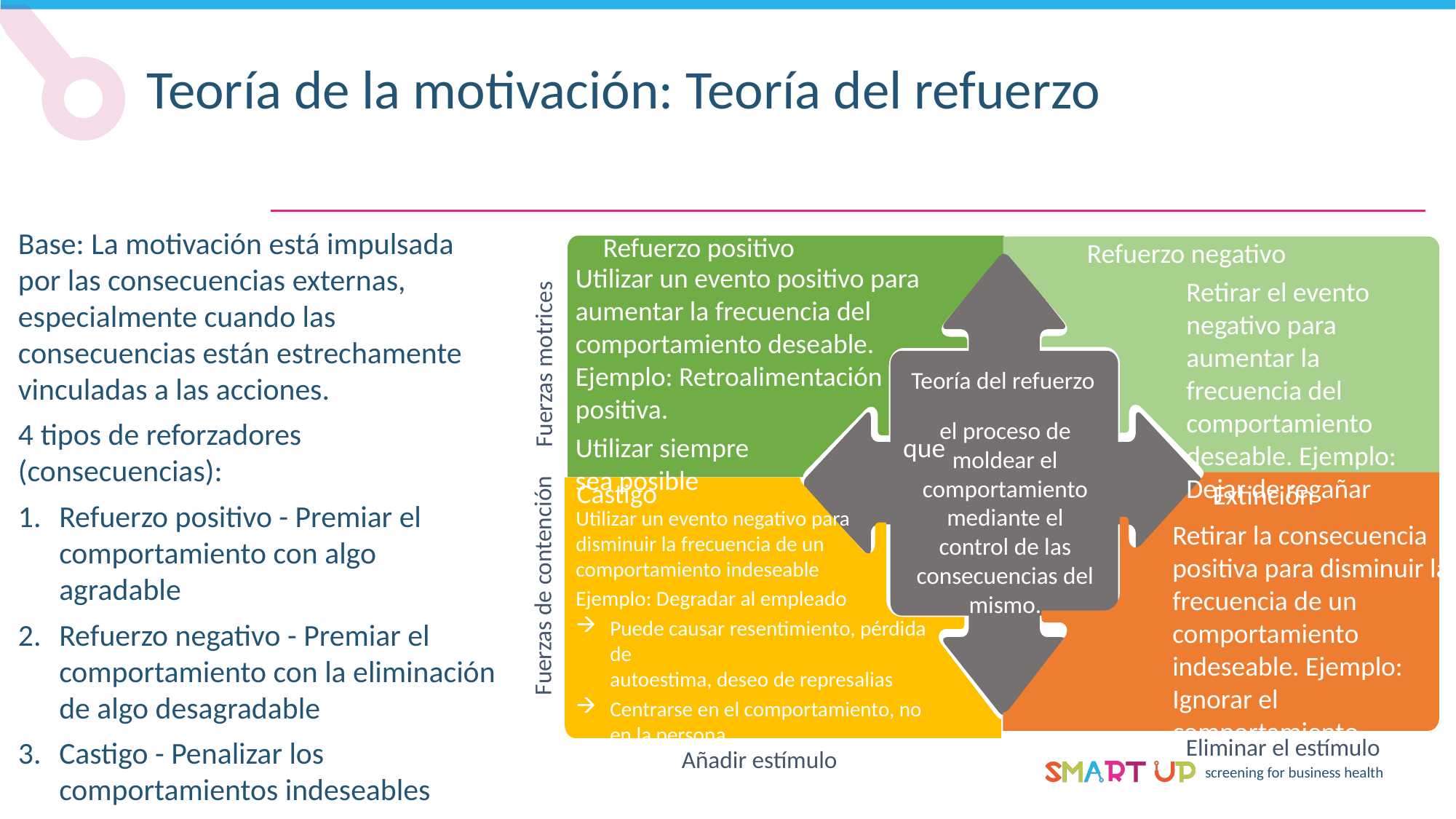

Teoría de la motivación: Teoría del refuerzo
Base: La motivación está impulsada por las consecuencias externas, especialmente cuando las consecuencias están estrechamente vinculadas a las acciones.
4 tipos de reforzadores (consecuencias):
Refuerzo positivo - Premiar el comportamiento con algo agradable
Refuerzo negativo - Premiar el comportamiento con la eliminación de algo desagradable
Castigo - Penalizar los comportamientos indeseables
Extinción - Eliminar cualquier refuerzo para el comportamiento indeseable.
Refuerzo positivo
Refuerzo negativo

Utilizar un evento positivo para aumentar la frecuencia del comportamiento deseable. Ejemplo: Retroalimentación positiva.
Utilizar siempre                         que sea posible

Retirar el evento negativo para aumentar la frecuencia del comportamiento deseable. Ejemplo: Dejar de regañar
Teoría del refuerzo
el proceso de moldear el comportamiento mediante el control de las consecuencias del mismo.
Castigo
Extinción

Utilizar un evento negativo para
disminuir la frecuencia de un comportamiento indeseable
Ejemplo: Degradar al empleado
Puede causar resentimiento, pérdida de
autoestima, deseo de represalias
Centrarse en el comportamiento, no en la persona
Hazlo inmediatamente, y en privado
Retirar la consecuencia positiva para disminuir la frecuencia de un comportamiento indeseable. Ejemplo: Ignorar el comportamiento
Fuerzas motrices
Fuerzas de contención
Eliminar el estímulo
Añadir estímulo